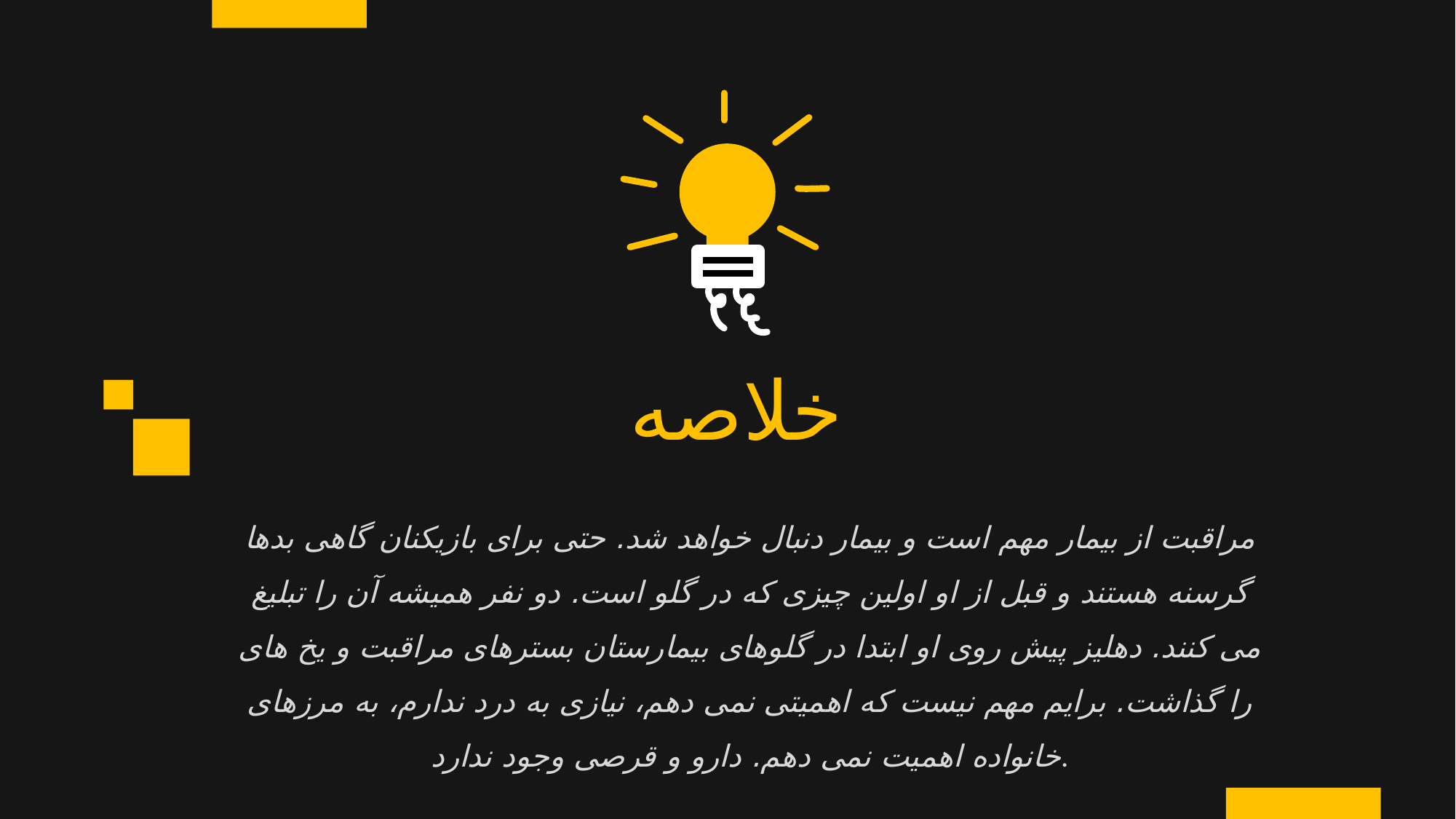

خلاصه

مراقبت از بیمار مهم است و بیمار دنبال خواهد شد. حتی برای بازیکنان گاهی بدها گرسنه هستند و قبل از او اولین چیزی که در گلو است. دو نفر همیشه آن را تبلیغ می کنند. دهلیز پیش روی او ابتدا در گلوهای بیمارستان بسترهای مراقبت و یخ های را گذاشت. برایم مهم نیست که اهمیتی نمی دهم، نیازی به درد ندارم، به مرزهای خانواده اهمیت نمی دهم. دارو و قرصی وجود ندارد.